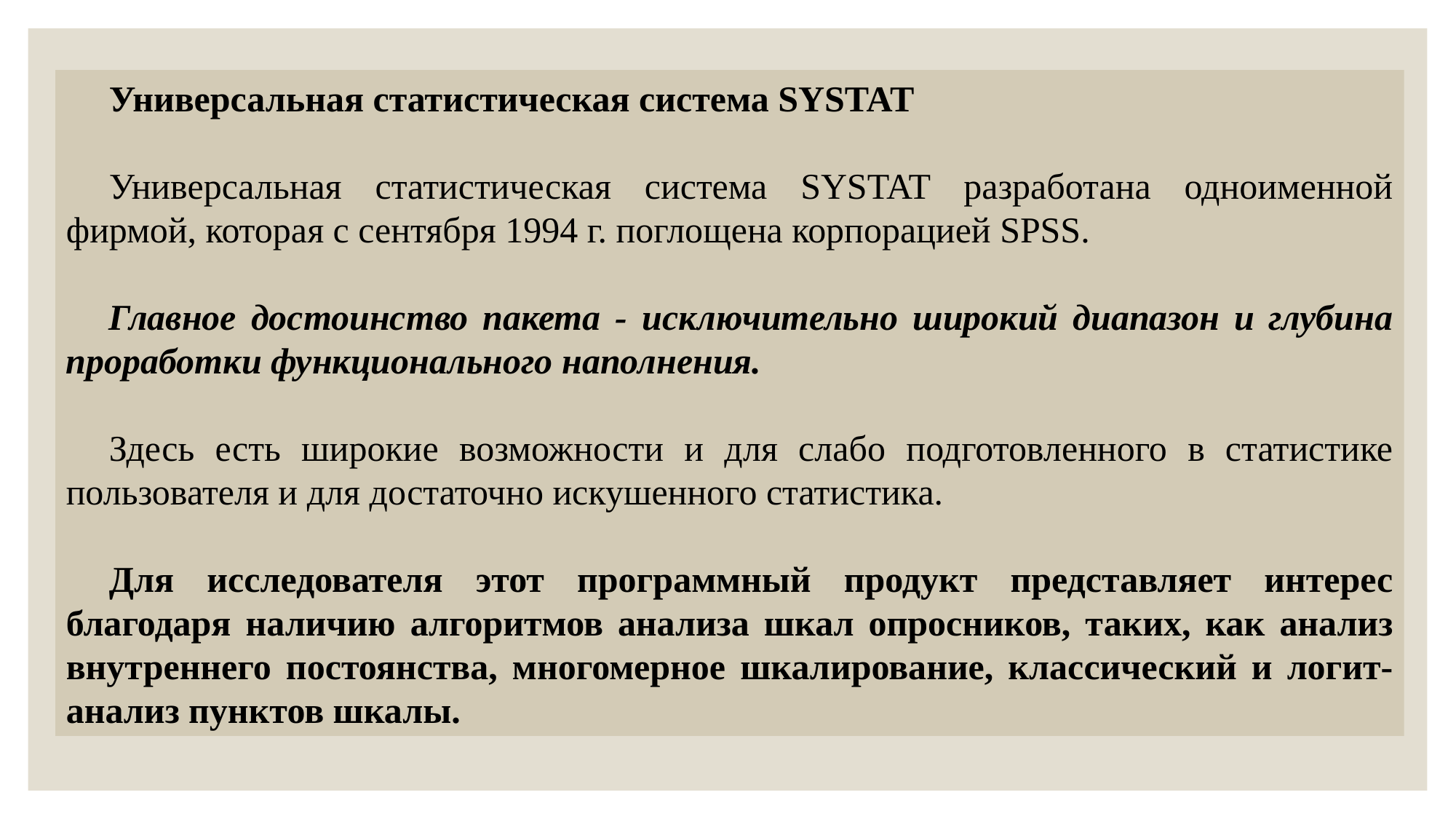

Универсальная статистическая система SYSTAT

Универсальная статистическая система SYSTAT разработана одноименной фирмой, которая с сентября 1994 г. поглощена корпорацией SPSS.

Главное достоинство пакета - исключительно широкий диапазон и глубина проработки функционального наполнения.

Здесь есть широкие возможности и для слабо подготовленного в статистике пользователя и для достаточно искушенного статистика.

Для исследователя этот программный продукт представляет интерес благодаря наличию алгоритмов анализа шкал опросников, таких, как анализ внутреннего постоянства, многомерное шкалирование, классический и логит-анализ пунктов шкалы.